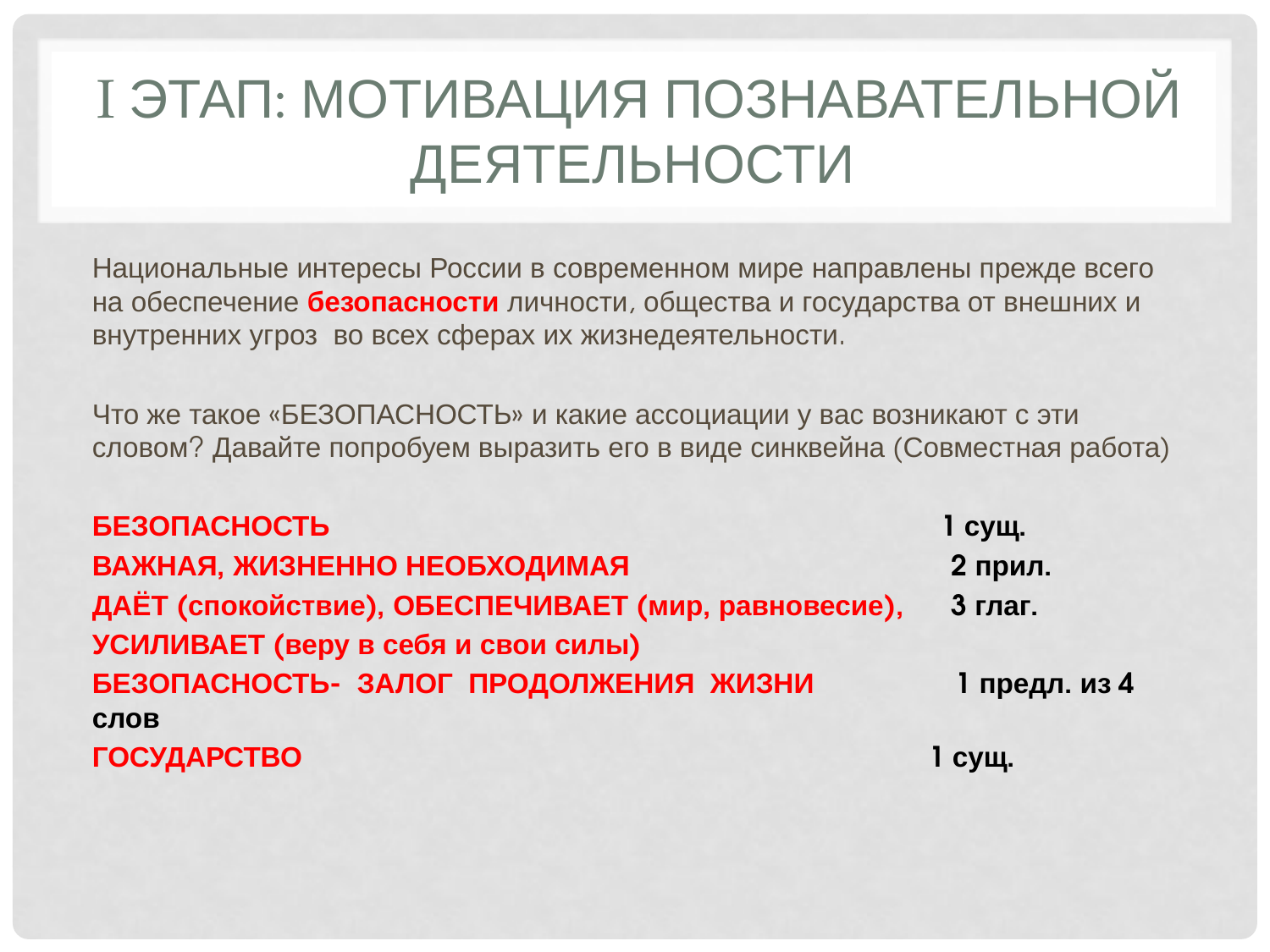

# i этап: мотивация познавательной деятельности
Национальные интересы России в современном мире направлены прежде всего на обеспечение безопасности личности, общества и государства от внешних и внутренних угроз  во всех сферах их жизнедеятельности.

Что же такое «БЕЗОПАСНОСТЬ» и какие ассоциации у вас возникают с эти словом? Давайте попробуем выразить его в виде синквейна (Совместная работа)

БЕЗОПАСНОСТЬ                                                                              1 сущ.
ВАЖНАЯ, ЖИЗНЕННО НЕОБХОДИМАЯ                                         2 прил.
ДАЁТ (спокойствие), ОБЕСПЕЧИВАЕТ (мир, равновесие),      3 глаг.
УСИЛИВАЕТ (веру в себя и свои силы)
БЕЗОПАСНОСТЬ-  ЗАЛОГ  ПРОДОЛЖЕНИЯ  ЖИЗНИ                  1 предл. из 4 слов
ГОСУДАРСТВО                                                                                1 сущ.